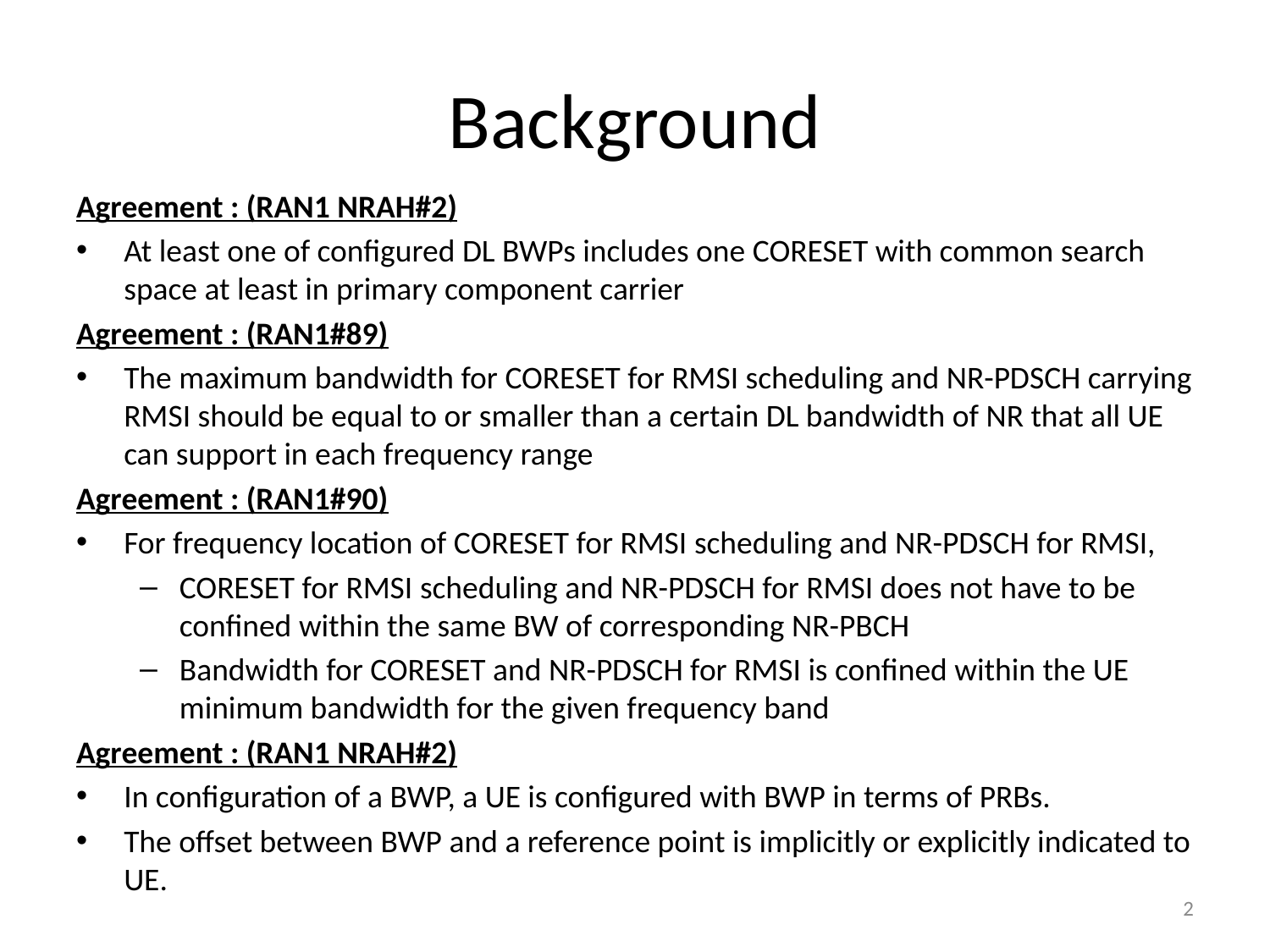

# Background
Agreement : (RAN1 NRAH#2)
At least one of configured DL BWPs includes one CORESET with common search space at least in primary component carrier
Agreement : (RAN1#89)
The maximum bandwidth for CORESET for RMSI scheduling and NR-PDSCH carrying RMSI should be equal to or smaller than a certain DL bandwidth of NR that all UE can support in each frequency range
Agreement : (RAN1#90)
For frequency location of CORESET for RMSI scheduling and NR-PDSCH for RMSI,
CORESET for RMSI scheduling and NR-PDSCH for RMSI does not have to be confined within the same BW of corresponding NR-PBCH
Bandwidth for CORESET and NR-PDSCH for RMSI is confined within the UE minimum bandwidth for the given frequency band
Agreement : (RAN1 NRAH#2)
In configuration of a BWP, a UE is configured with BWP in terms of PRBs.
The offset between BWP and a reference point is implicitly or explicitly indicated to UE.
2